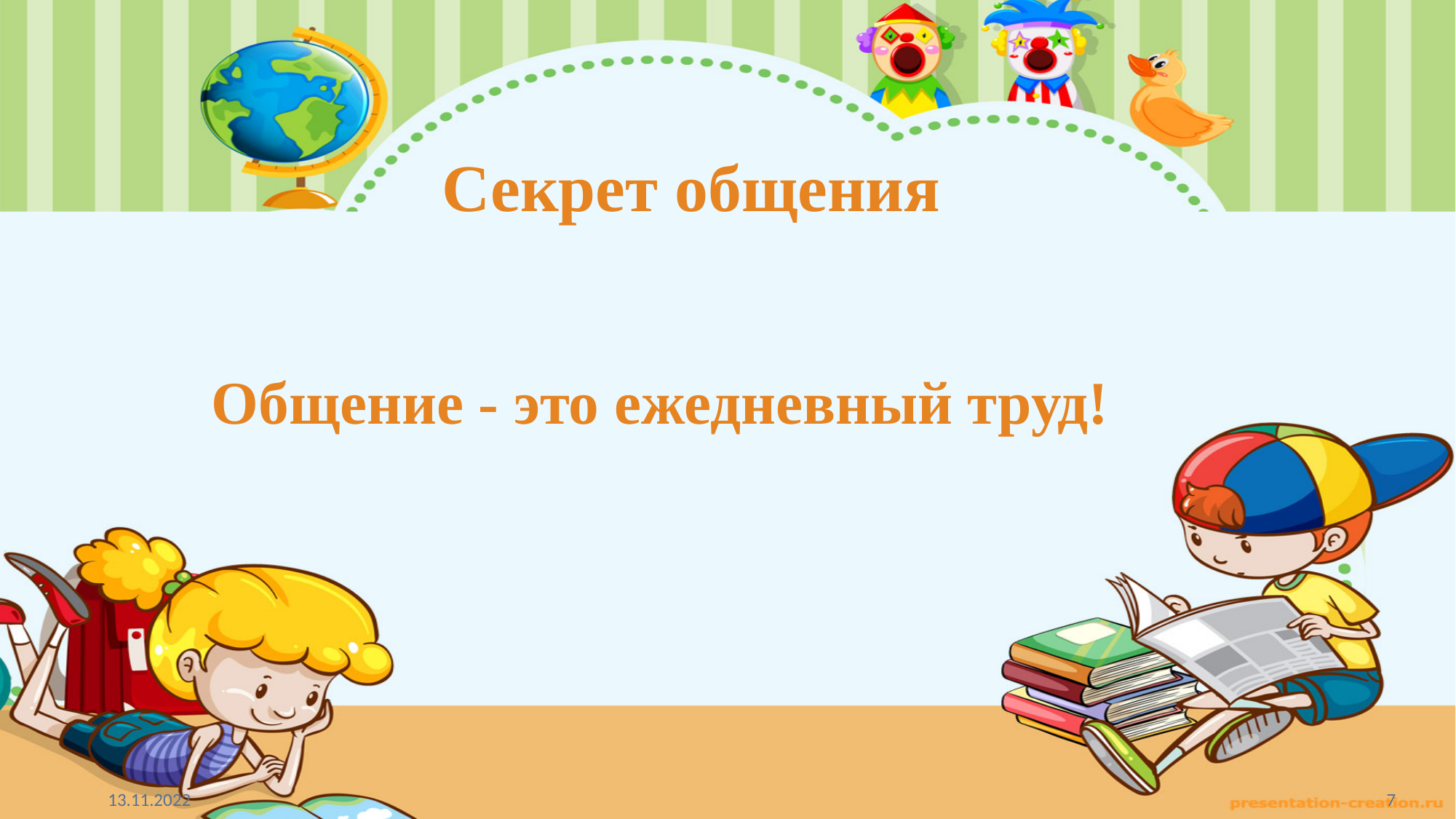

# Секрет общения

Общение - это ежедневный труд!